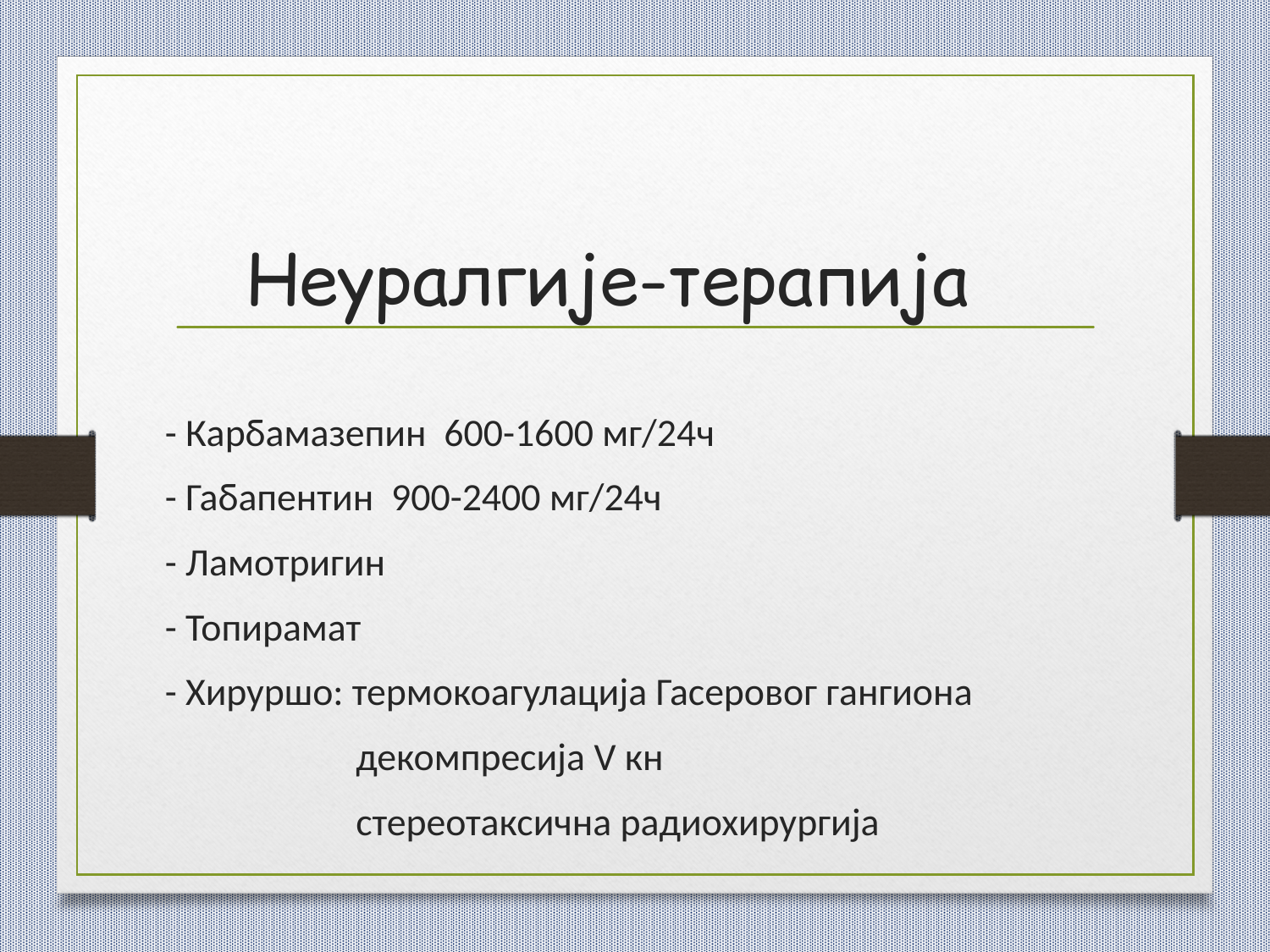

# Неуралгије-терапија

  - Карбамазепин  600-1600 мг/24ч
  - Габапентин  900-2400 мг/24ч
  - Ламотригин
  - Топирамат
  - Хируршо: термокоагулација Гасеровог гангиона
                        декомпресија V кн
                        стереотаксична радиохирургија